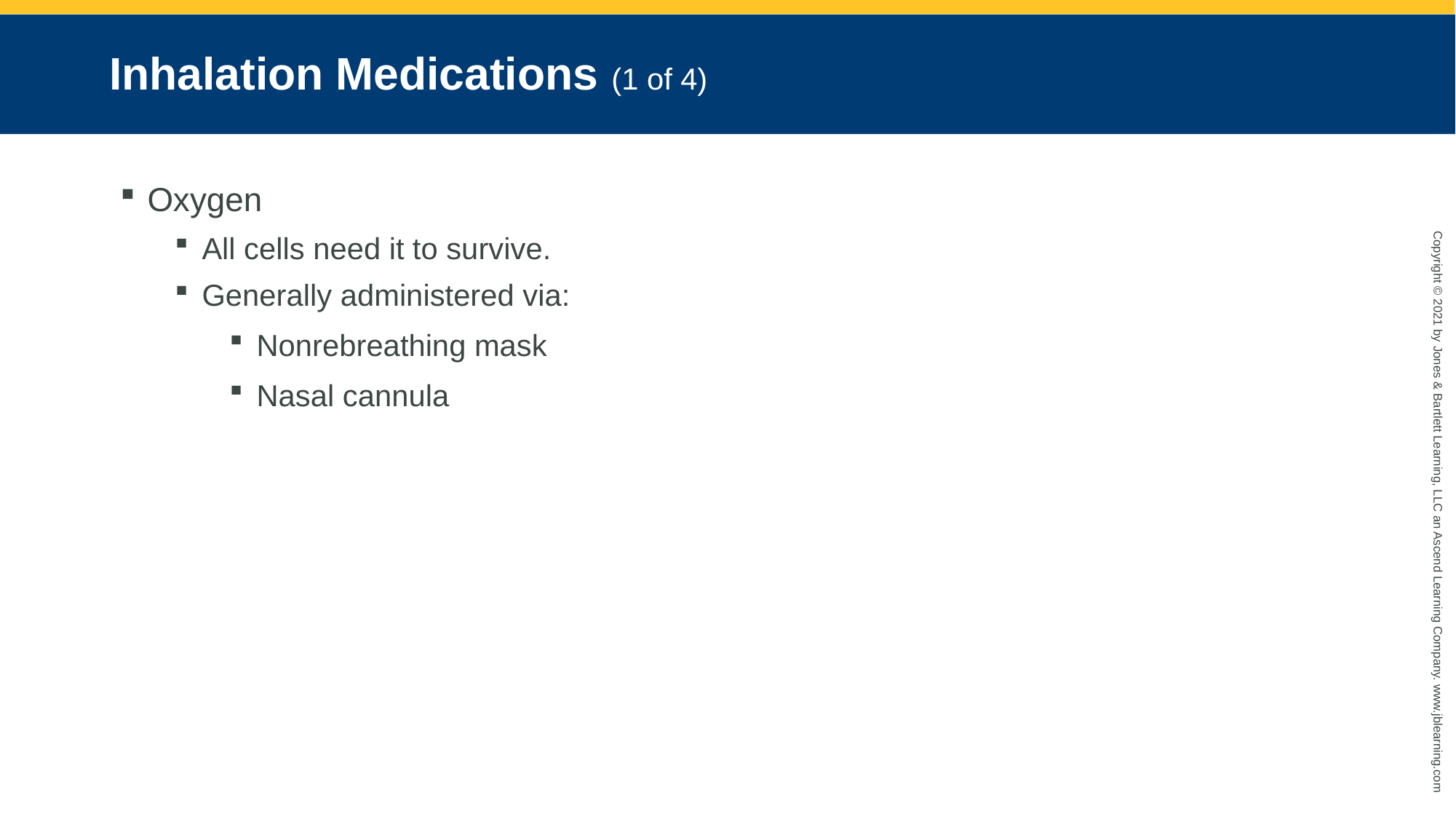

# Inhalation Medications (1 of 4)
Oxygen
All cells need it to survive.
Generally administered via:
Nonrebreathing mask
Nasal cannula